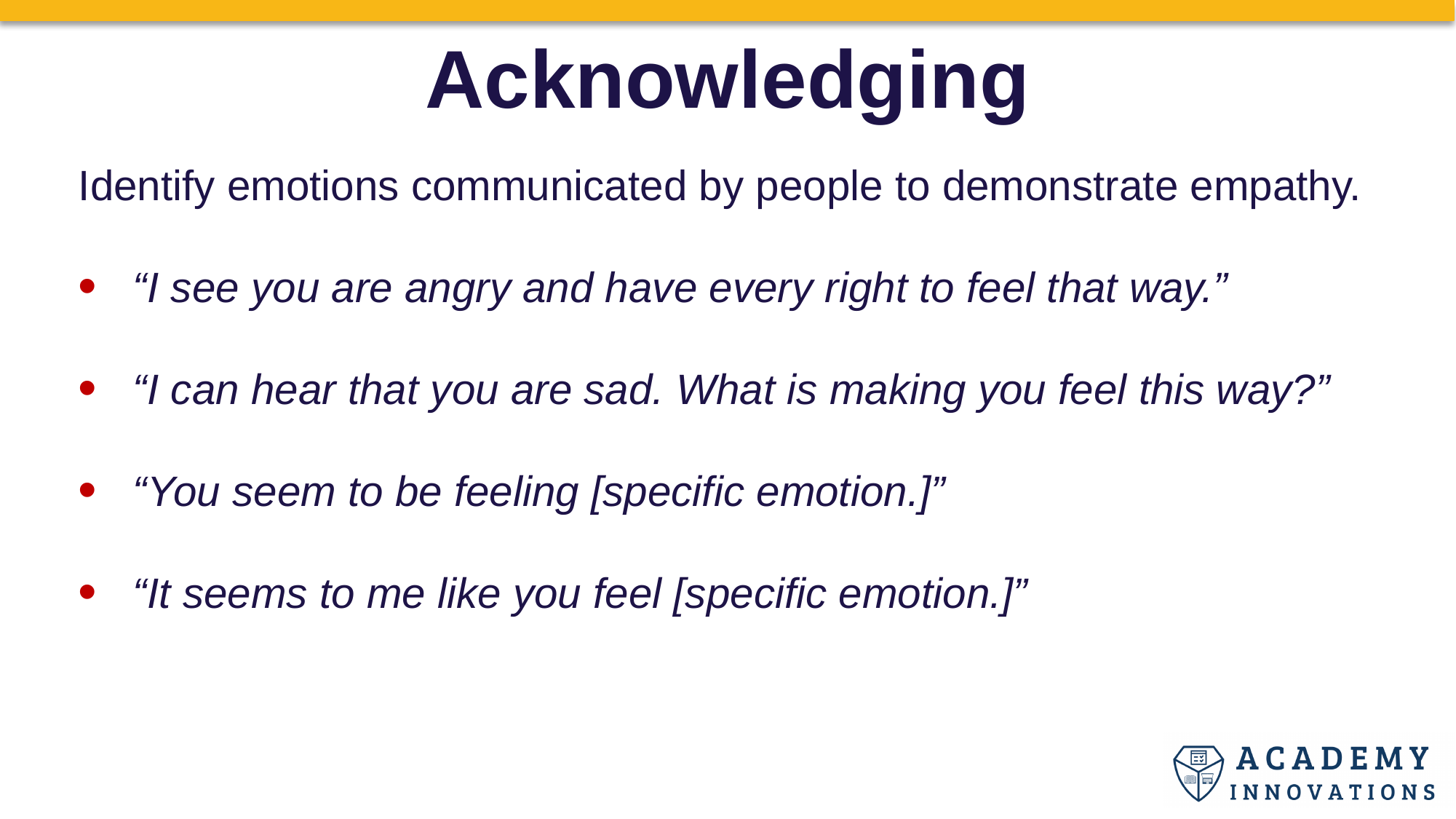

Acknowledging
Identify emotions communicated by people to demonstrate empathy.

“I see you are angry and have every right to feel that way.”

“I can hear that you are sad. What is making you feel this way?”

“You seem to be feeling [specific emotion.]”

“It seems to me like you feel [specific emotion.]”